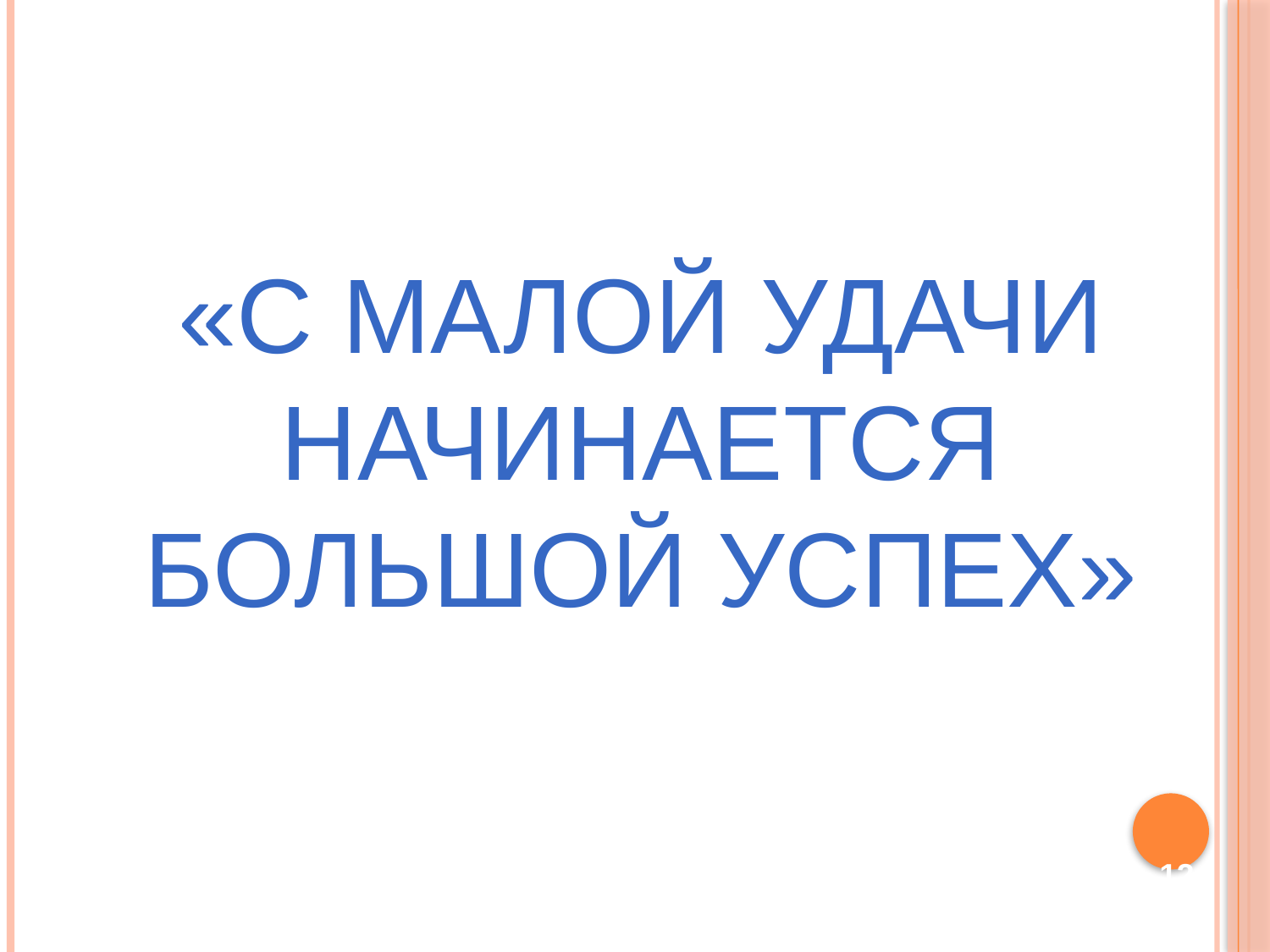

# «С малой удачи начинается большой успех»
12